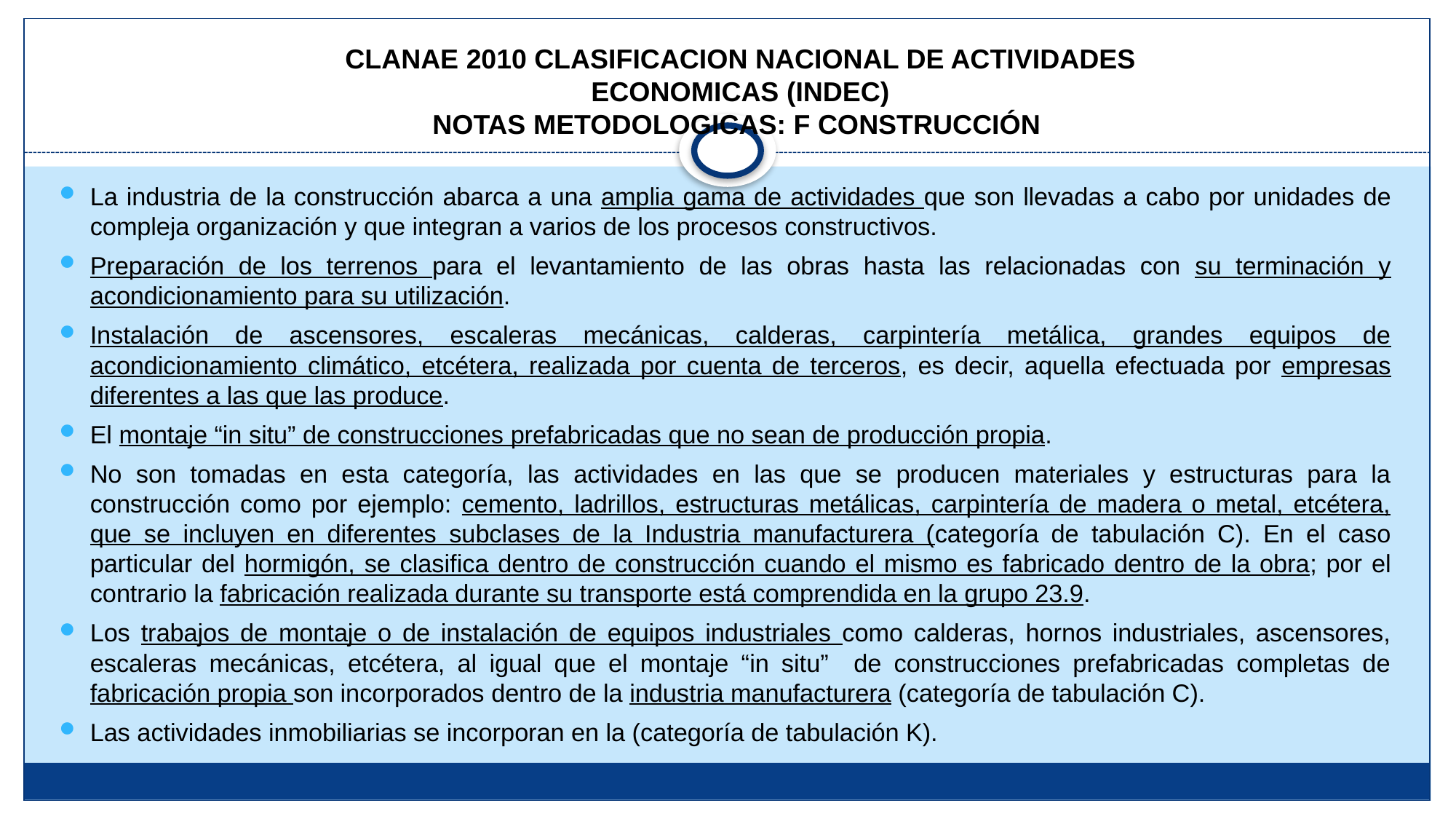

# CLANAE 2010 CLASIFICACION NACIONAL DE ACTIVIDADES ECONOMICAS (INDEC) NOTAS METODOLOGICAS: F CONSTRUCCIÓN
La industria de la construcción abarca a una amplia gama de actividades que son llevadas a cabo por unidades de compleja organización y que integran a varios de los procesos constructivos.
Preparación de los terrenos para el levantamiento de las obras hasta las relacionadas con su terminación y acondicionamiento para su utilización.
Instalación de ascensores, escaleras mecánicas, calderas, carpintería metálica, grandes equipos de acondicionamiento climático, etcétera, realizada por cuenta de terceros, es decir, aquella efectuada por empresas diferentes a las que las produce.
El montaje “in situ” de construcciones prefabricadas que no sean de producción propia.
No son tomadas en esta categoría, las actividades en las que se producen materiales y estructuras para la construcción como por ejemplo: cemento, ladrillos, estructuras metálicas, carpintería de madera o metal, etcétera, que se incluyen en diferentes subclases de la Industria manufacturera (categoría de tabulación C). En el caso particular del hormigón, se clasifica dentro de construcción cuando el mismo es fabricado dentro de la obra; por el contrario la fabricación realizada durante su transporte está comprendida en la grupo 23.9.
Los trabajos de montaje o de instalación de equipos industriales como calderas, hornos industriales, ascensores, escaleras mecánicas, etcétera, al igual que el montaje “in situ”  de construcciones prefabricadas completas de fabricación propia son incorporados dentro de la industria manufacturera (categoría de tabulación C).
Las actividades inmobiliarias se incorporan en la (categoría de tabulación K).